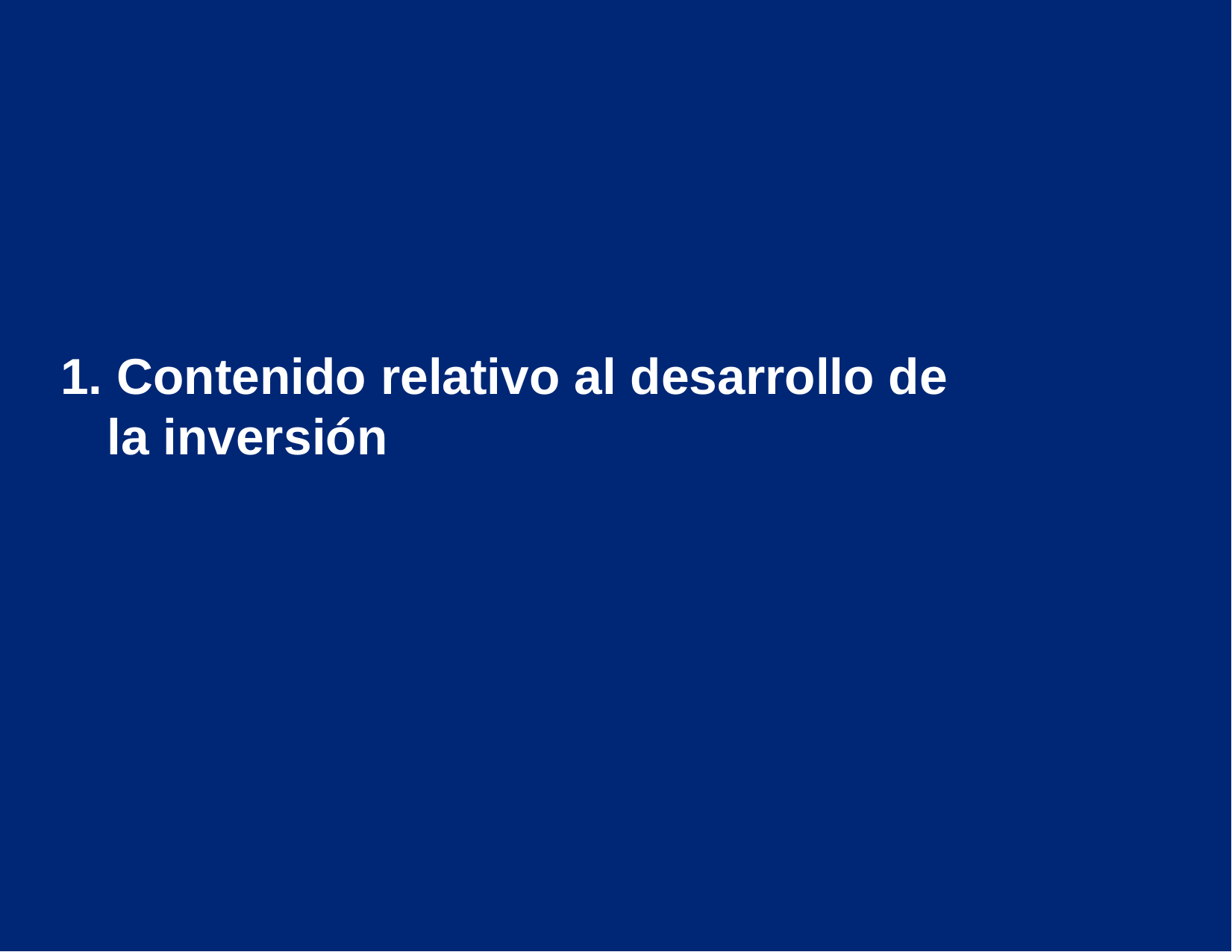

1. Contenido relativo al desarrollo de la inversión